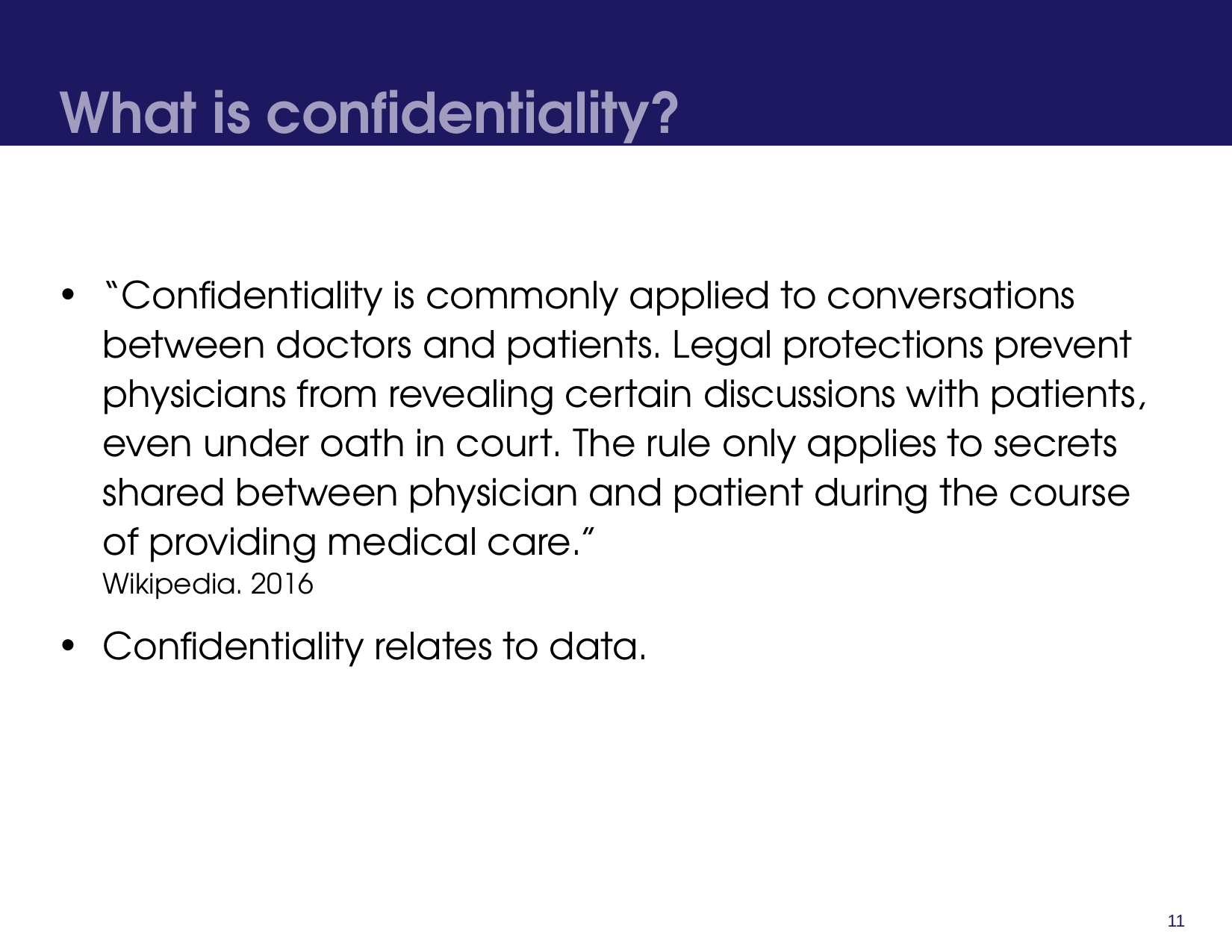

# What is confidentiality?
“Confidentiality is commonly applied to conversations between doctors and patients. Legal protections prevent physicians from revealing certain discussions with patients, even under oath in court. The rule only applies to secrets shared between physician and patient during the course of providing medical care.”
Wikipedia. 2016
Confidentiality relates to data.
11